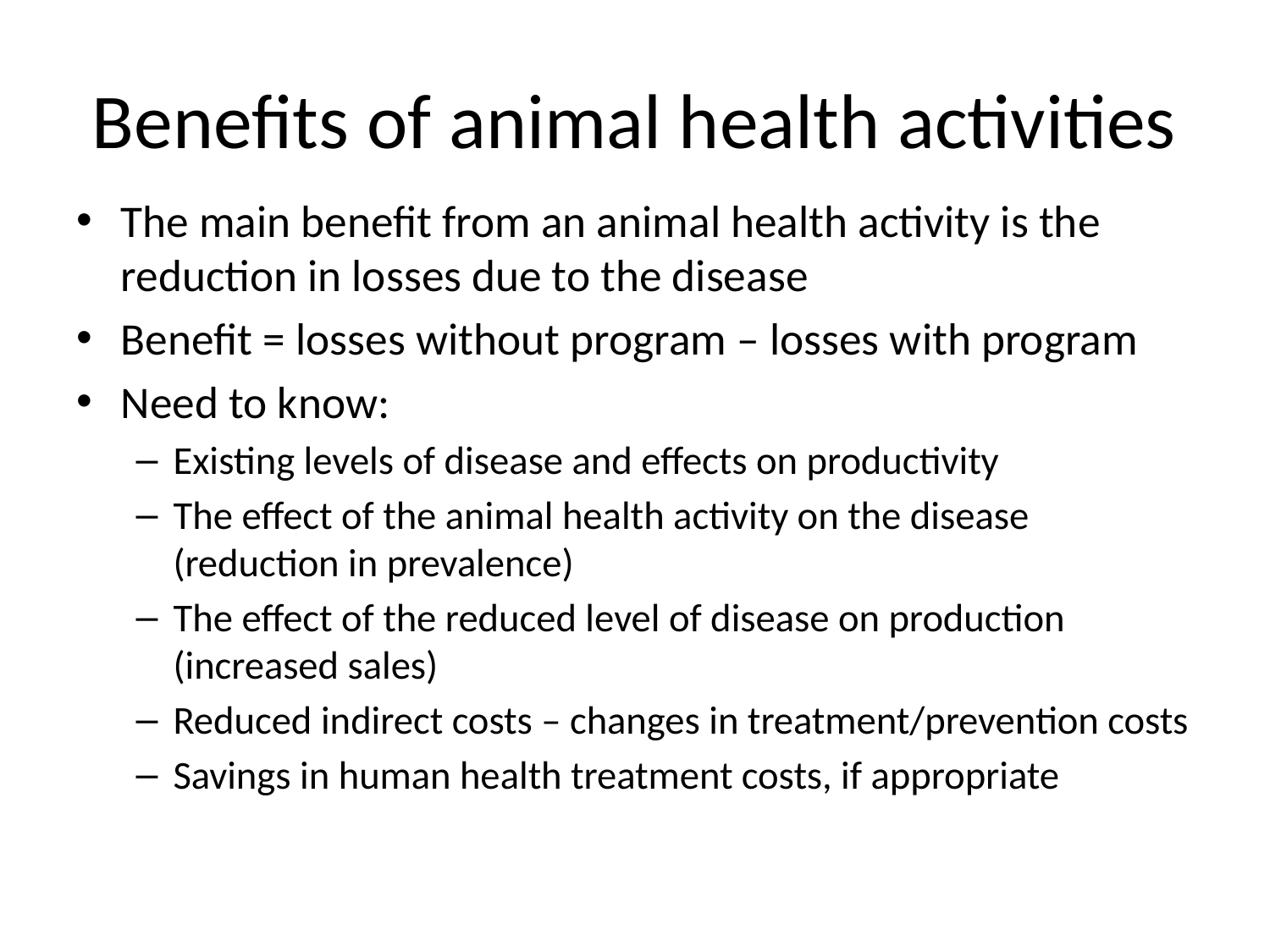

# Benefits of animal health activities
The main benefit from an animal health activity is the reduction in losses due to the disease
Benefit = losses without program – losses with program
Need to know:
Existing levels of disease and effects on productivity
The effect of the animal health activity on the disease (reduction in prevalence)
The effect of the reduced level of disease on production (increased sales)
Reduced indirect costs – changes in treatment/prevention costs
Savings in human health treatment costs, if appropriate